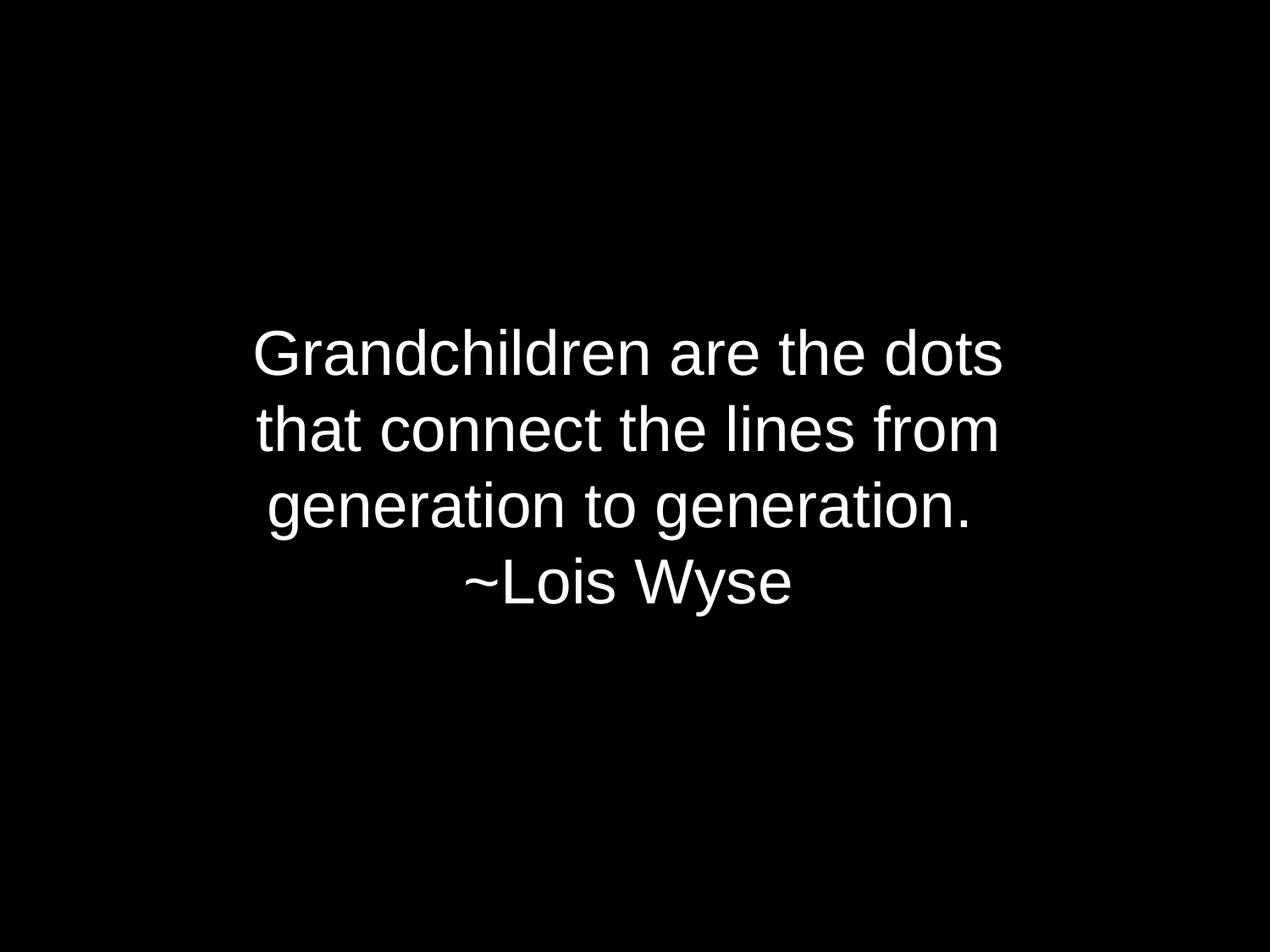

Grandchildren are the dots that connect the lines from generation to generation.  ~Lois Wyse